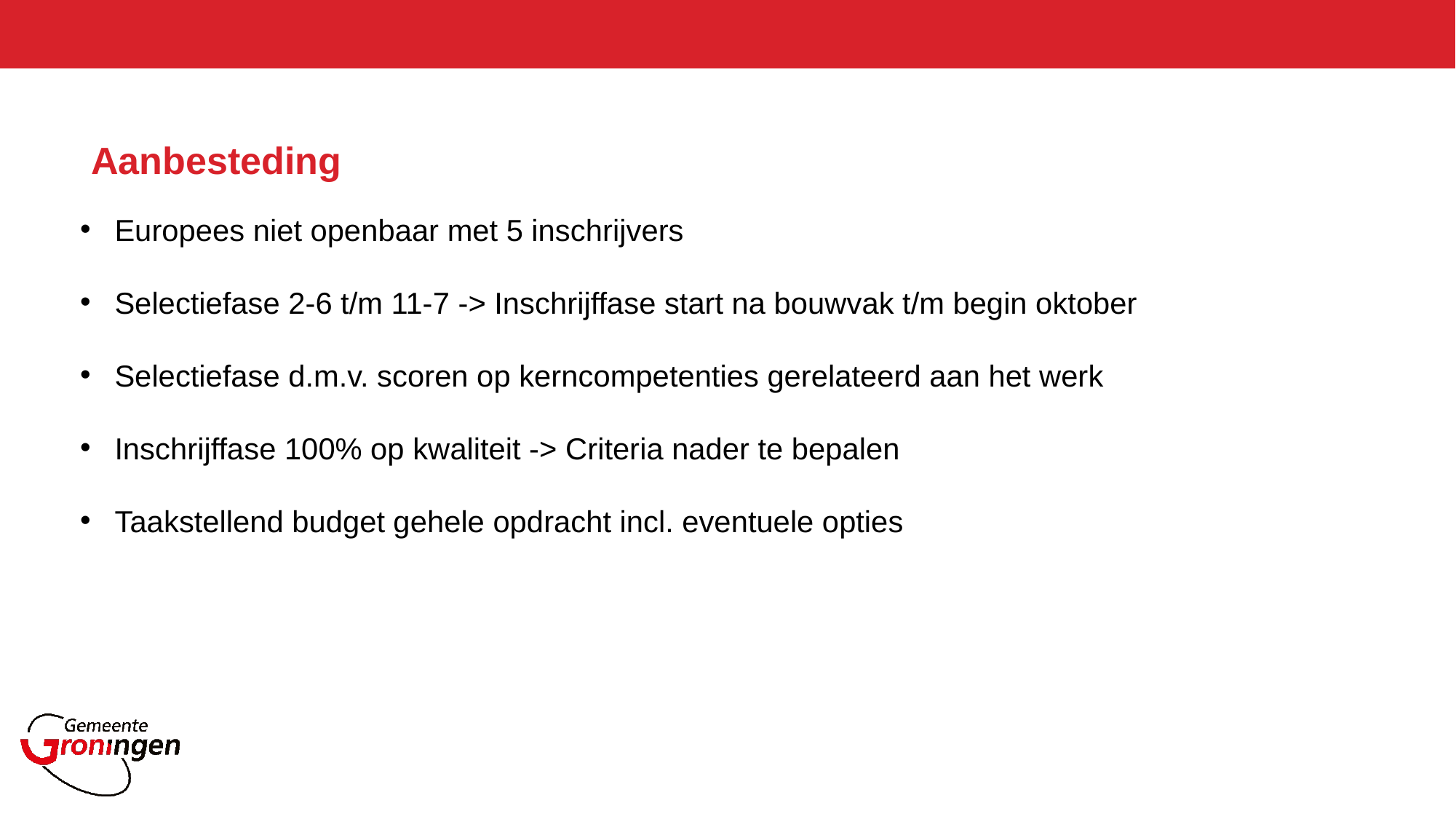

# Aanbesteding
Europees niet openbaar met 5 inschrijvers

Selectiefase 2-6 t/m 11-7 -> Inschrijffase start na bouwvak t/m begin oktober

Selectiefase d.m.v. scoren op kerncompetenties gerelateerd aan het werk

Inschrijffase 100% op kwaliteit -> Criteria nader te bepalen

Taakstellend budget gehele opdracht incl. eventuele opties